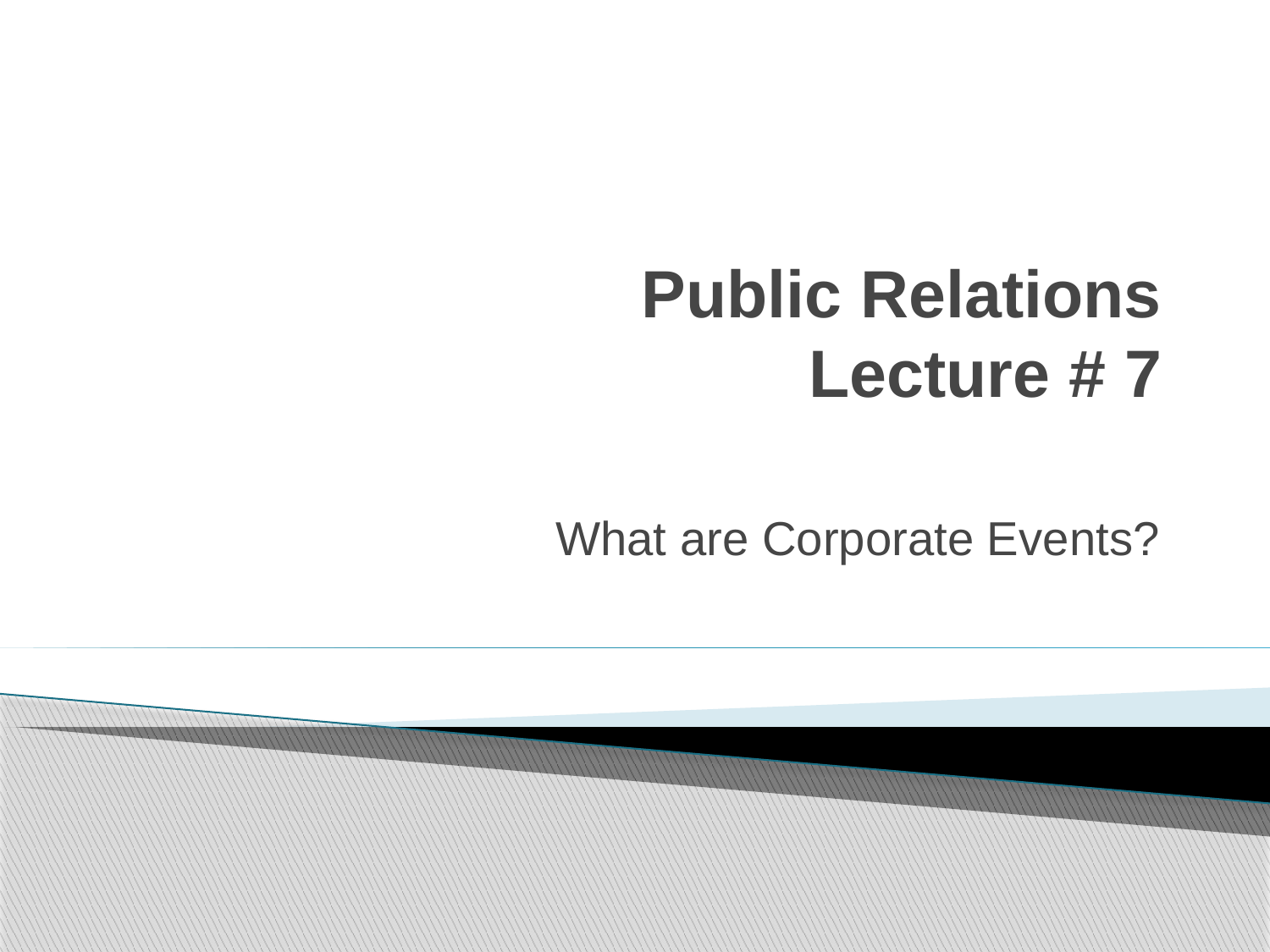

# Public Relations Lecture # 7
What are Corporate Events?